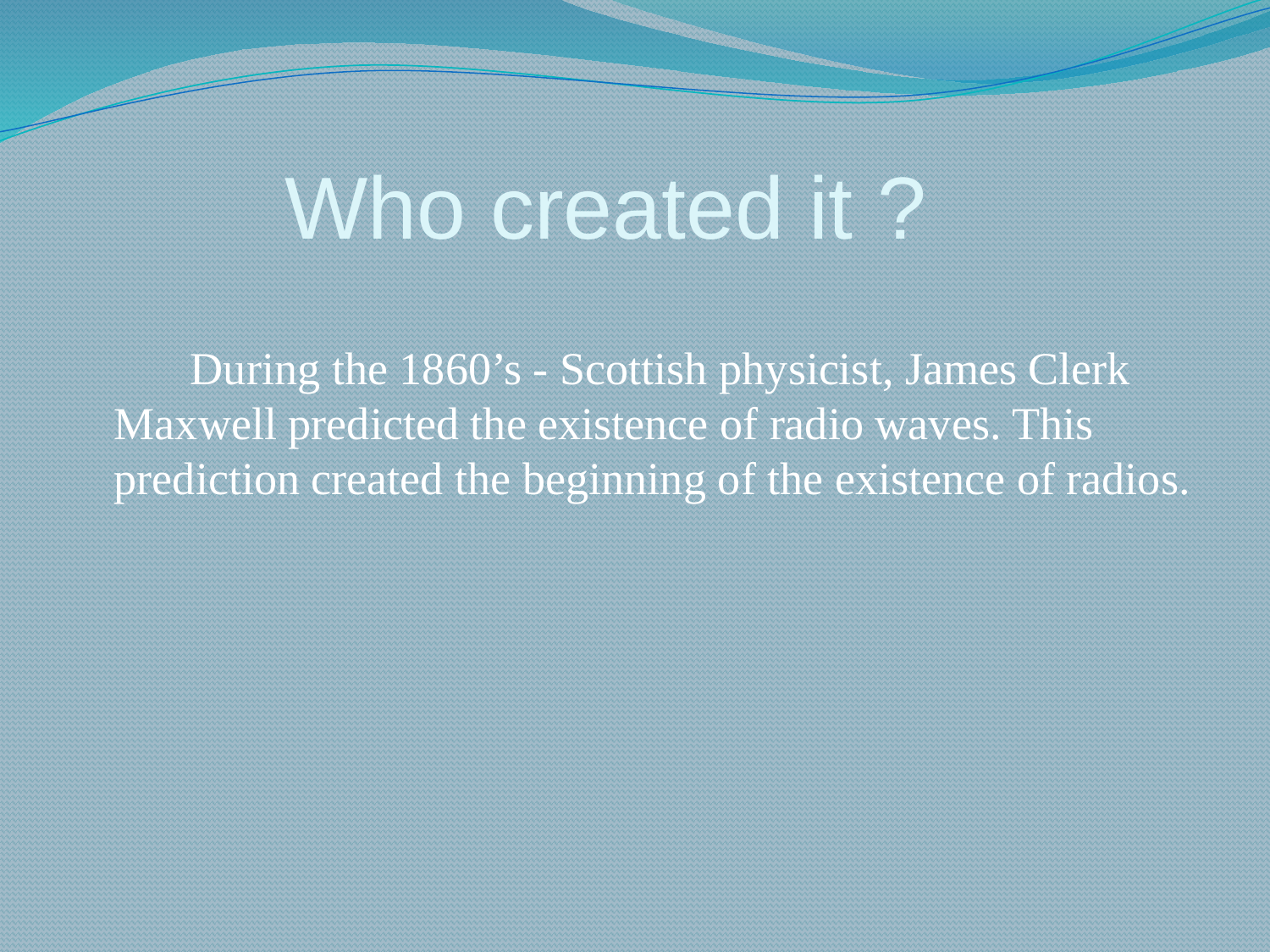

# Who created it ?

          During the 1860’s - Scottish physicist, James Clerk Maxwell predicted the existence of radio waves. This prediction created the beginning of the existence of radios.